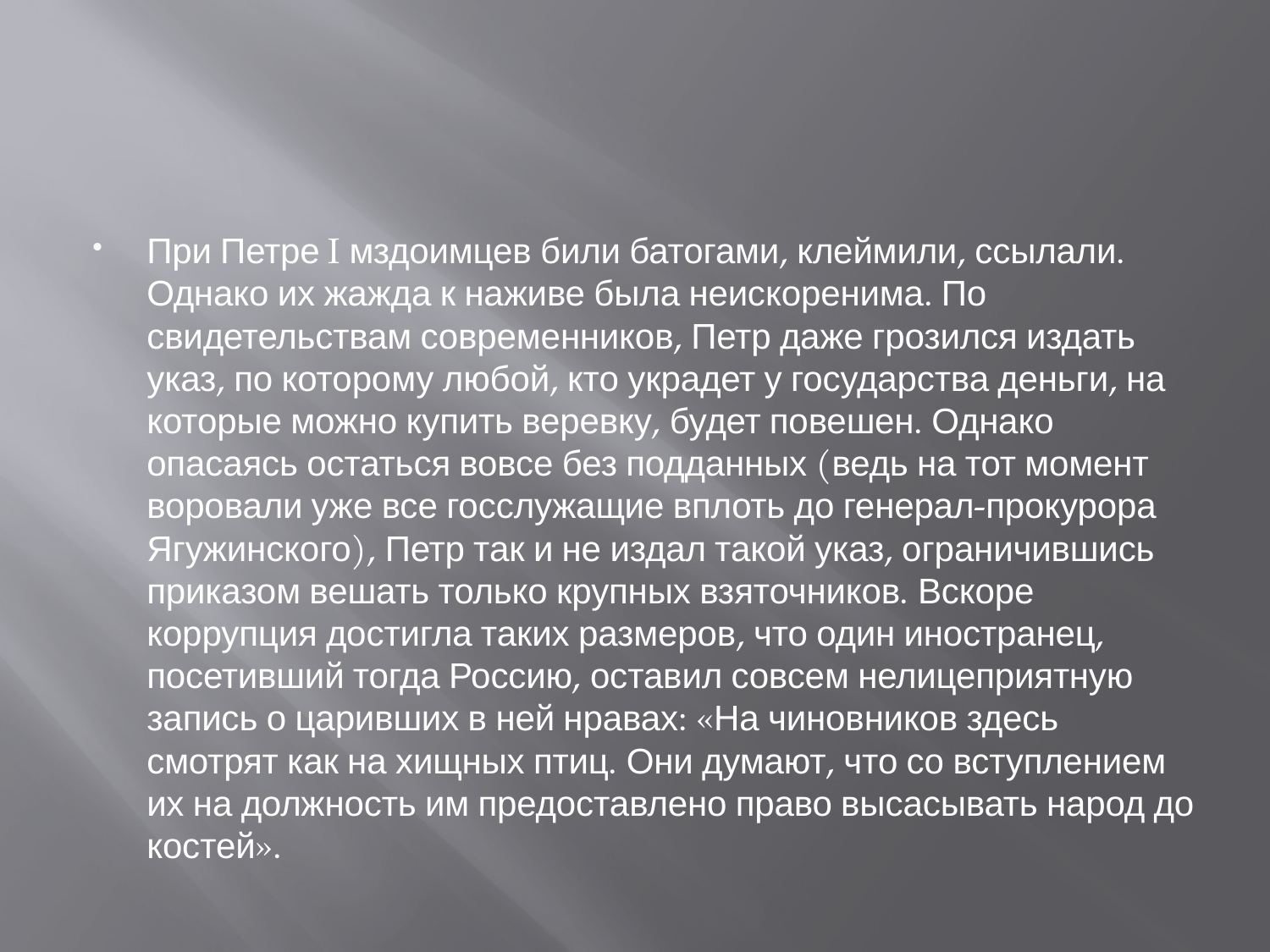

#
При Петре I мздоимцев били батогами, клеймили, ссылали. Однако их жажда к наживе была неискоренима. По свидетельствам современников, Петр даже грозился издать указ, по которому любой, кто украдет у государства деньги, на которые можно купить веревку, будет повешен. Однако опасаясь остаться вовсе без подданных (ведь на тот момент воровали уже все госслужащие вплоть до генерал-прокурора Ягужинского), Петр так и не издал такой указ, ограничившись приказом вешать только крупных взяточников. Вскоре коррупция достигла таких размеров, что один иностранец, посетивший тогда Россию, оставил совсем нелицеприятную запись о царивших в ней нравах: «На чиновников здесь смотрят как на хищных птиц. Они думают, что со вступлением их на должность им предоставлено право высасывать народ до костей».